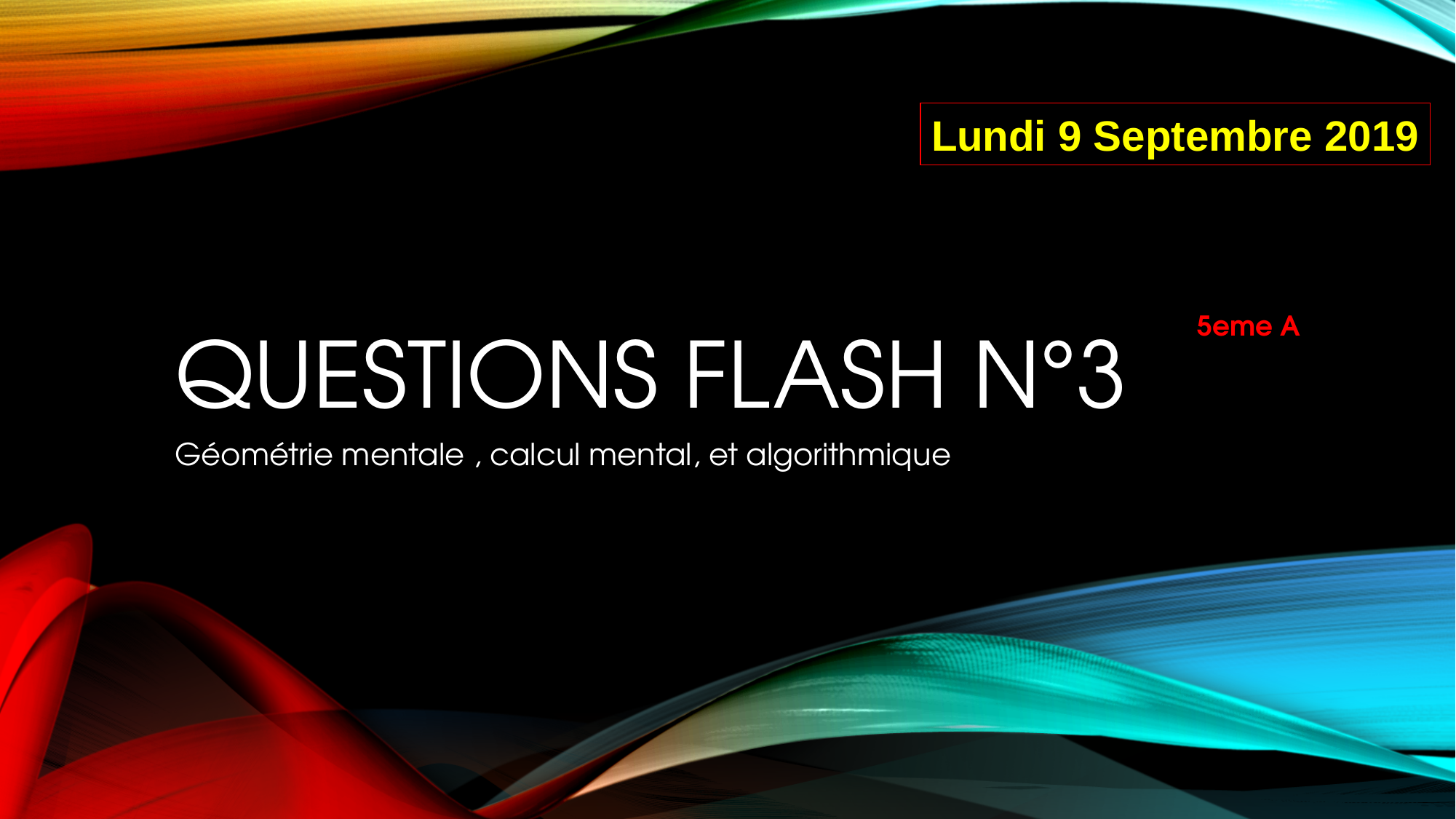

Lundi 9 Septembre 2019
# Questions FLASH n°3
5eme A
Géométrie mentale , calcul mental, et algorithmique